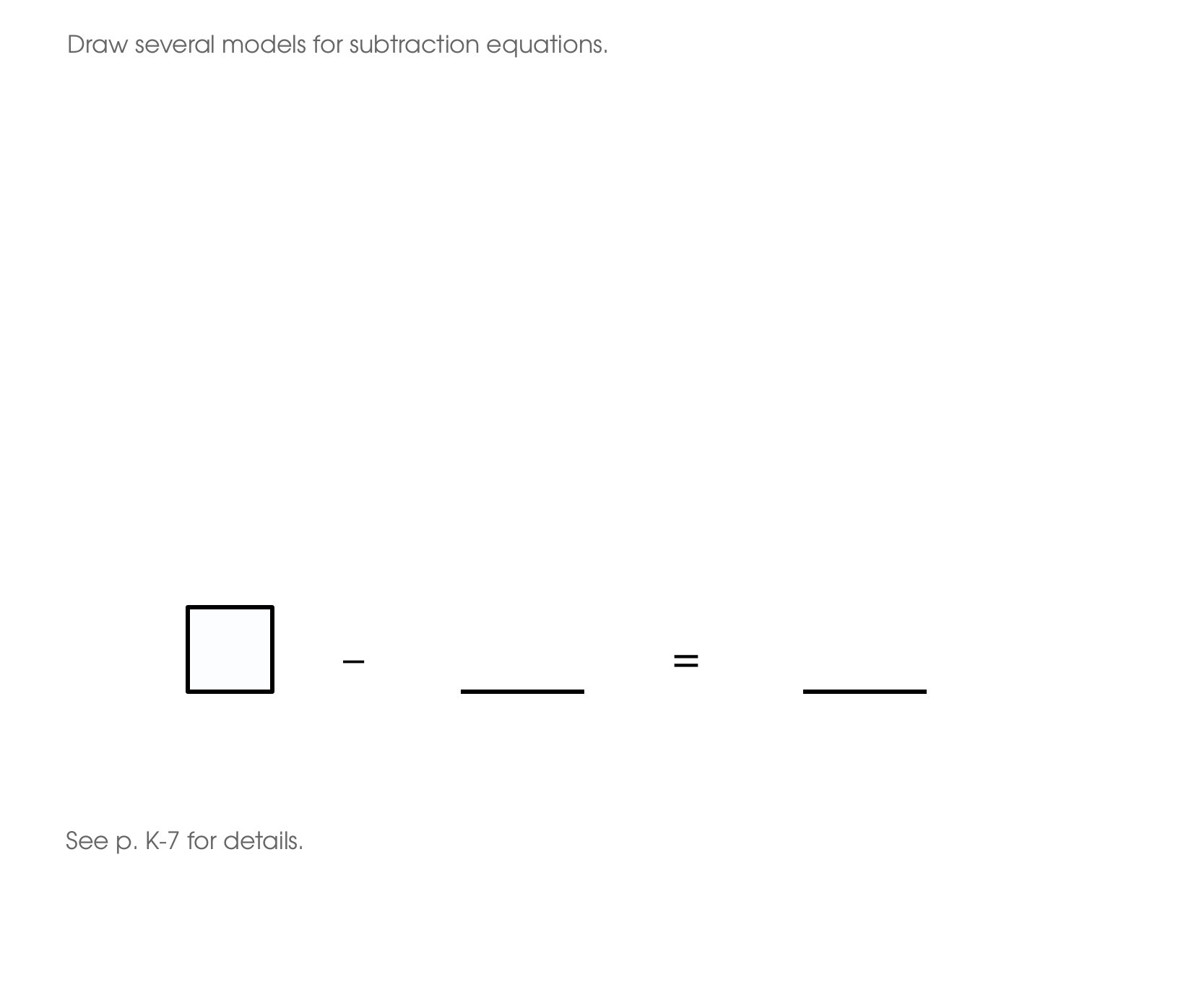

Draw several models for subtraction equations.

=
–
See p. K-7 for details.